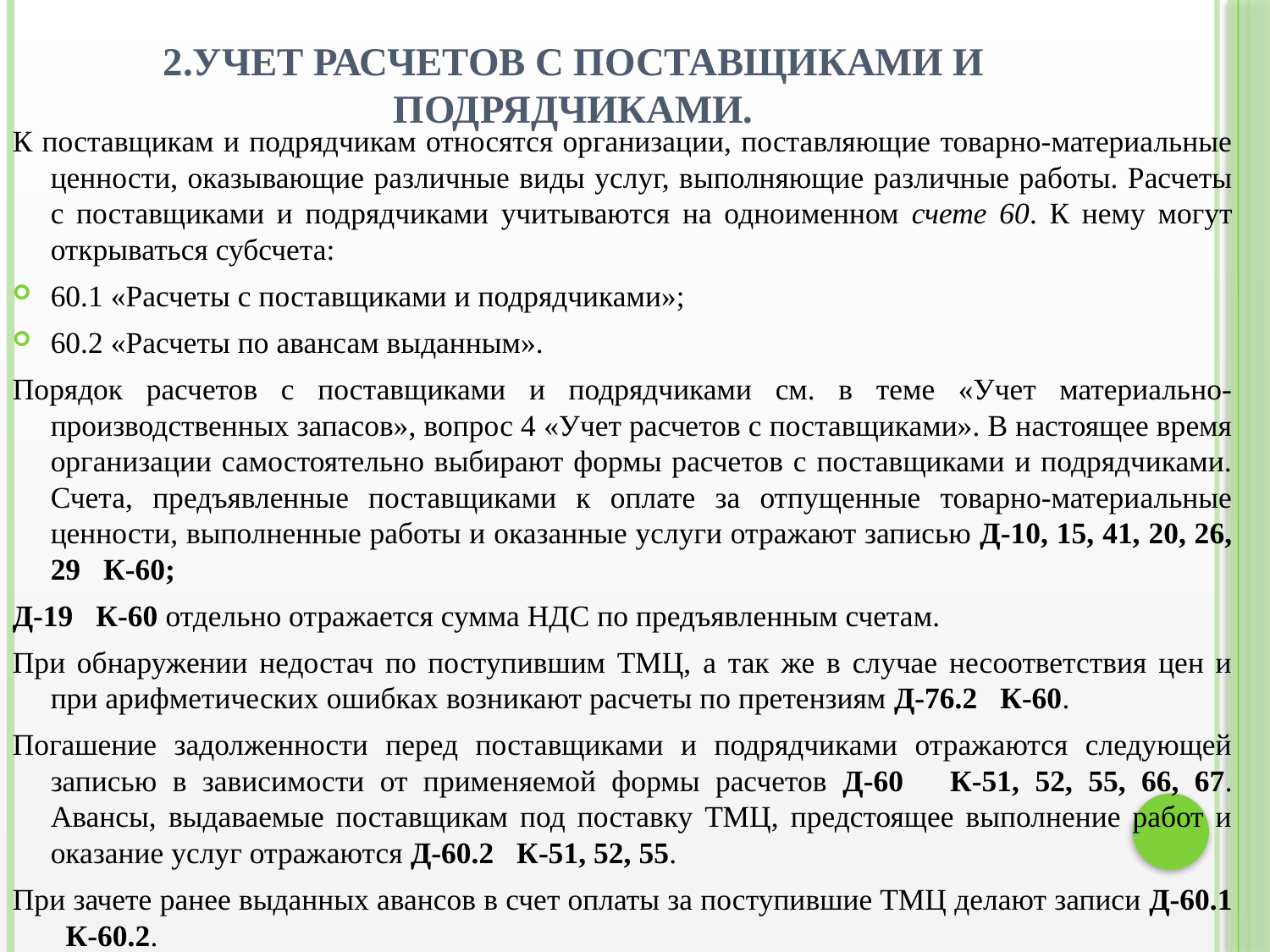

# 2.Учет расчетов с поставщиками и подрядчиками.
К поставщикам и подрядчикам относятся организации, поставляющие товарно-материальные ценности, оказывающие различные виды услуг, выполняющие различные работы. Расчеты с поставщиками и подрядчиками учитываются на одноименном счете 60. К нему могут открываться субсчета:
60.1 «Расчеты с поставщиками и подрядчиками»;
60.2 «Расчеты по авансам выданным».
Порядок расчетов с поставщиками и подрядчиками см. в теме «Учет материально-производственных запасов», вопрос 4 «Учет расчетов с поставщиками». В настоящее время организации самостоятельно выбирают формы расчетов с поставщиками и подрядчиками. Счета, предъявленные поставщиками к оплате за отпущенные товарно-материальные ценности, выполненные работы и оказанные услуги отражают записью Д-10, 15, 41, 20, 26, 29   К-60;
Д-19   К-60 отдельно отражается сумма НДС по предъявленным счетам.
При обнаружении недостач по поступившим ТМЦ, а так же в случае несоответствия цен и при арифметических ошибках возникают расчеты по претензиям Д-76.2   К-60.
Погашение задолженности перед поставщиками и подрядчиками отражаются следующей записью в зависимости от применяемой формы расчетов Д-60   К-51, 52, 55, 66, 67. Авансы, выдаваемые поставщикам под поставку ТМЦ, предстоящее выполнение работ и оказание услуг отражаются Д-60.2   К-51, 52, 55.
При зачете ранее выданных авансов в счет оплаты за поступившие ТМЦ делают записи Д-60.1   К-60.2.